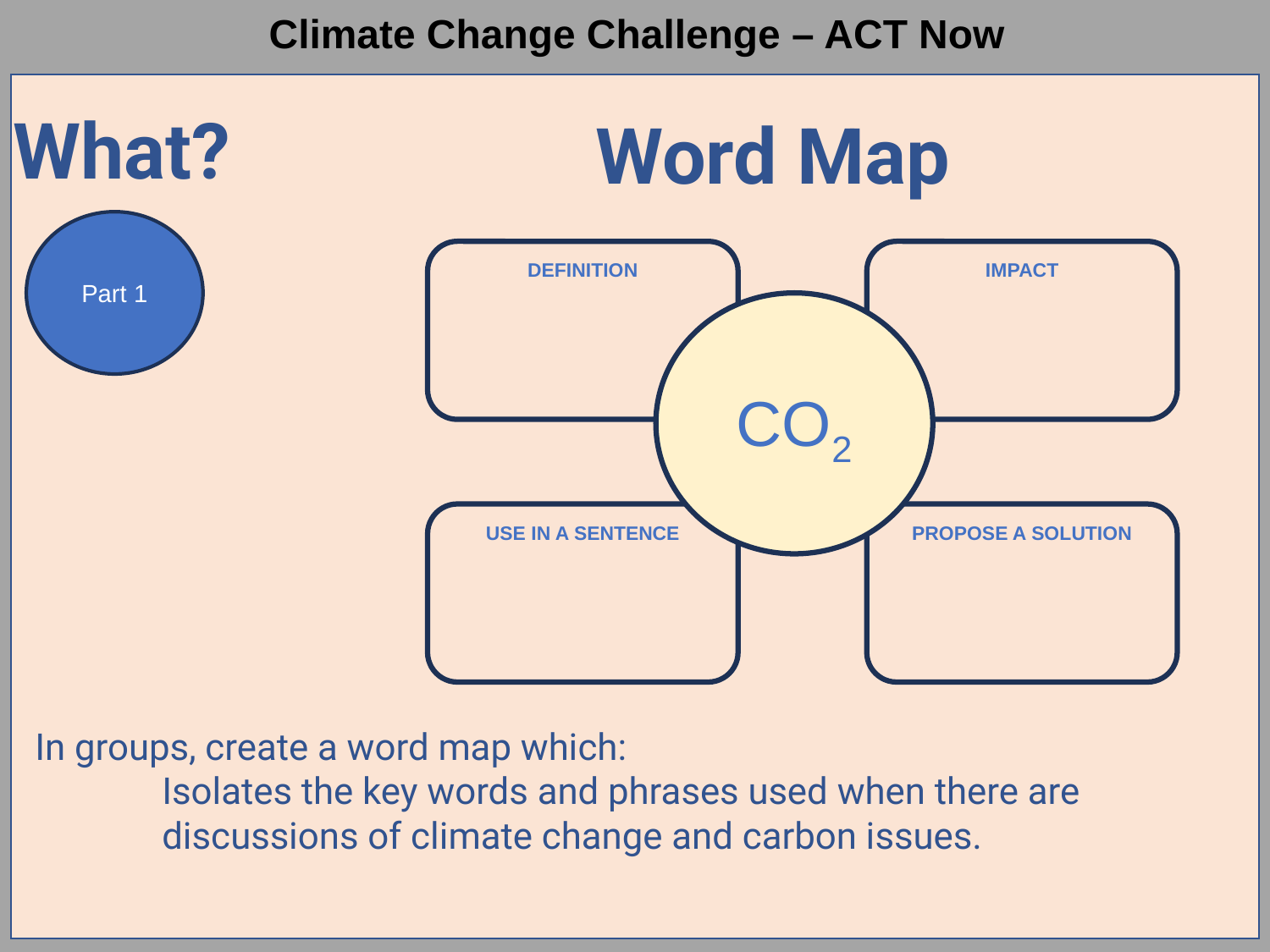

What?
Word Map
Part 1
DEFINITION
IMPACT
CO2
USE IN A SENTENCE
PROPOSE A SOLUTION
In groups, create a word map which:
	Isolates the key words and phrases used when there are 	discussions of climate change and carbon issues.